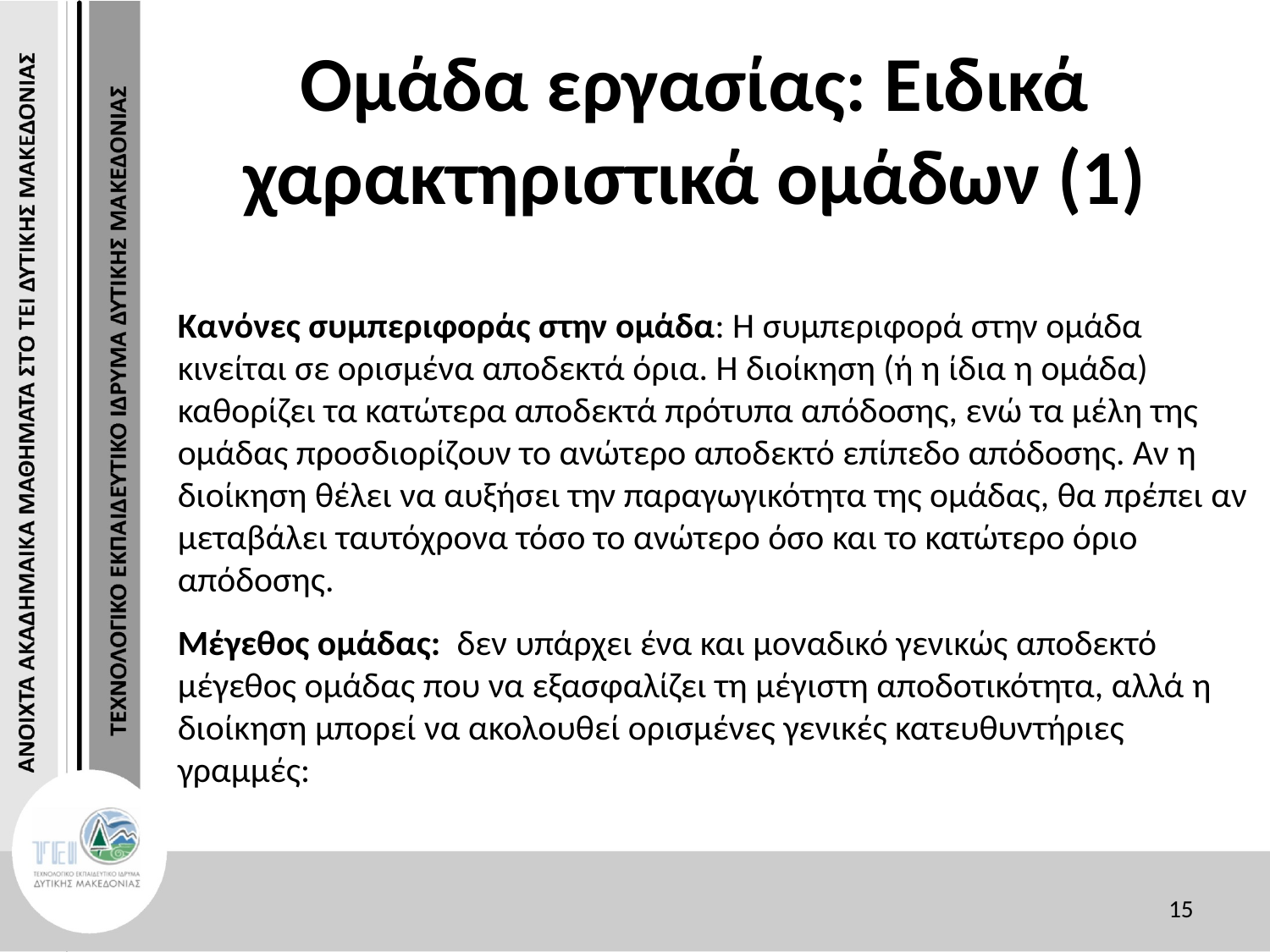

# Ομάδα εργασίας: Ειδικά χαρακτηριστικά ομάδων (1)
Κανόνες συμπεριφοράς στην ομάδα: Η συμπεριφορά στην ομάδα κινείται σε ορισμένα αποδεκτά όρια. Η διοίκηση (ή η ίδια η ομάδα) καθορίζει τα κατώτερα αποδεκτά πρότυπα απόδοσης, ενώ τα μέλη της ομάδας προσδιορίζουν το ανώτερο αποδεκτό επίπεδο απόδοσης. Αν η διοίκηση θέλει να αυξήσει την παραγωγικότητα της ομάδας, θα πρέπει αν μεταβάλει ταυτόχρονα τόσο το ανώτερο όσο και το κατώτερο όριο απόδοσης.
Μέγεθος ομάδας:  δεν υπάρχει ένα και μοναδικό γενικώς αποδεκτό μέγεθος ομάδας που να εξασφαλίζει τη μέγιστη αποδοτικότητα, αλλά η διοίκηση μπορεί να ακολουθεί ορισμένες γενικές κατευθυντήριες γραμμές:

15